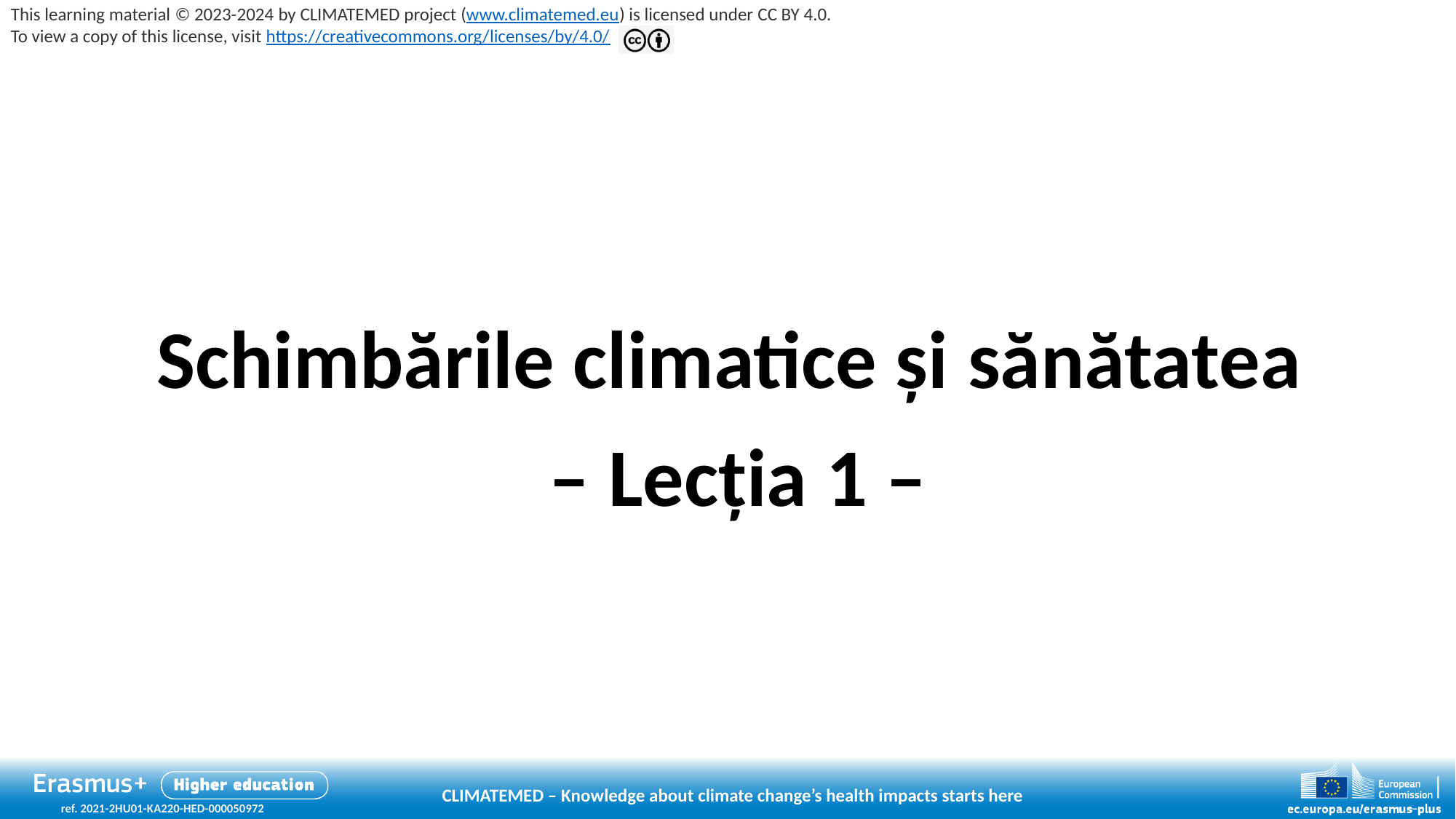

# Schimbările climatice și sănătatea – Lecția 1 –